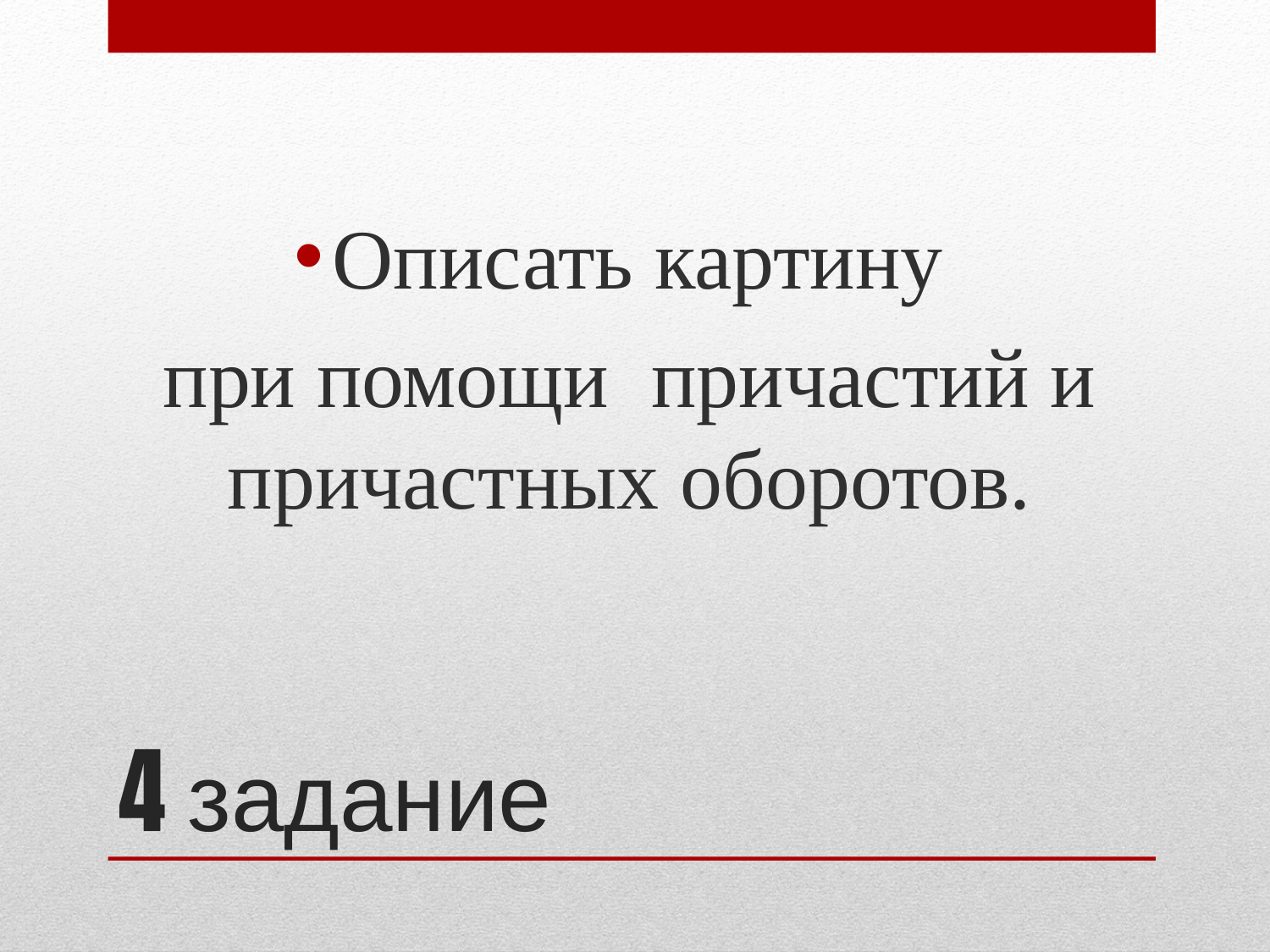

Описать картину
при помощи  причастий и причастных оборотов.
# 4 задание